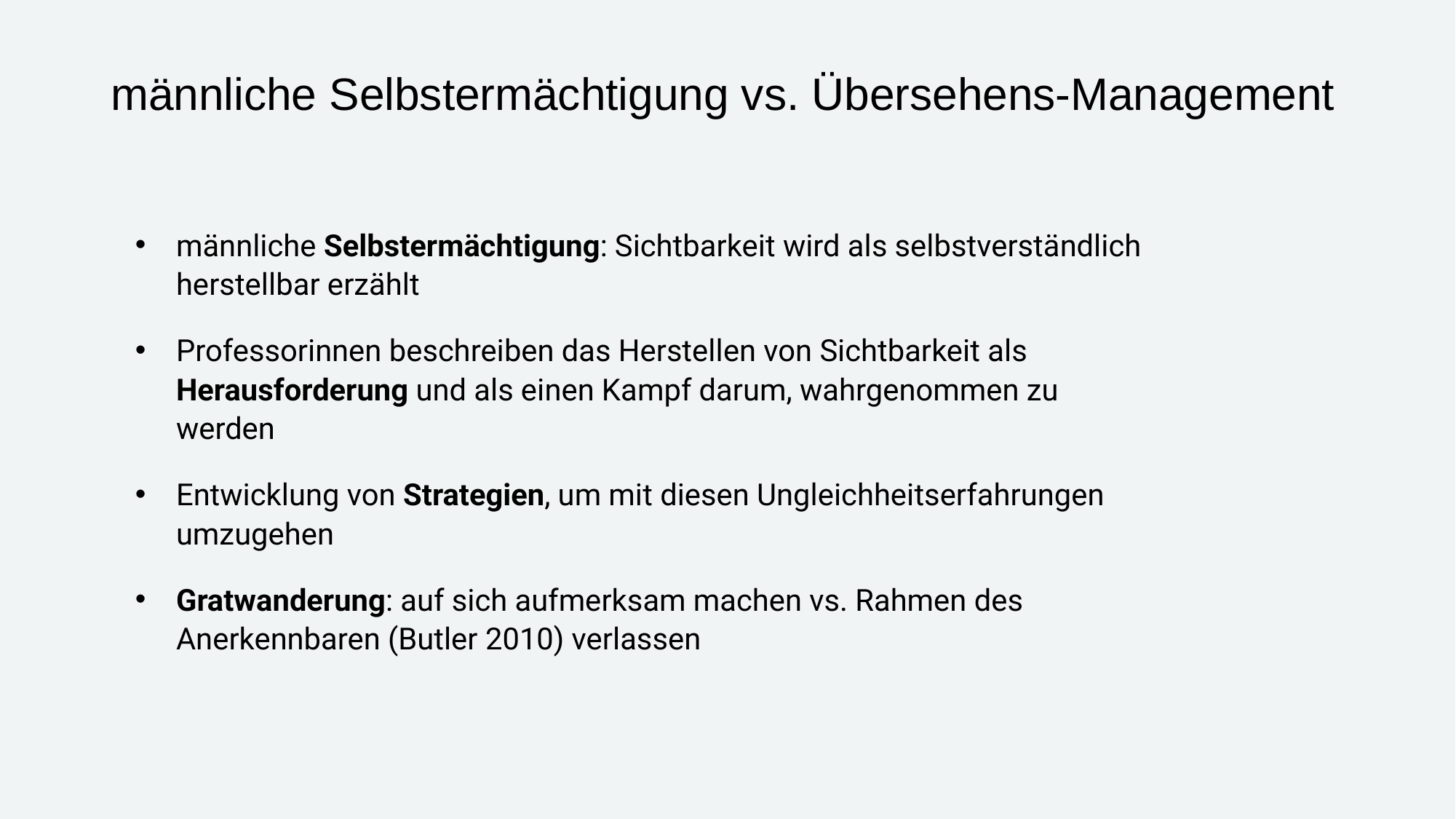

# männliche Selbstermächtigung vs. Übersehens-Management
männliche Selbstermächtigung: Sichtbarkeit wird als selbstverständlich herstellbar erzählt
Professorinnen beschreiben das Herstellen von Sichtbarkeit als Herausforderung und als einen Kampf darum, wahrgenommen zu werden
Entwicklung von Strategien, um mit diesen Ungleichheitserfahrungen umzugehen
Gratwanderung: auf sich aufmerksam machen vs. Rahmen des Anerkennbaren (Butler 2010) verlassen